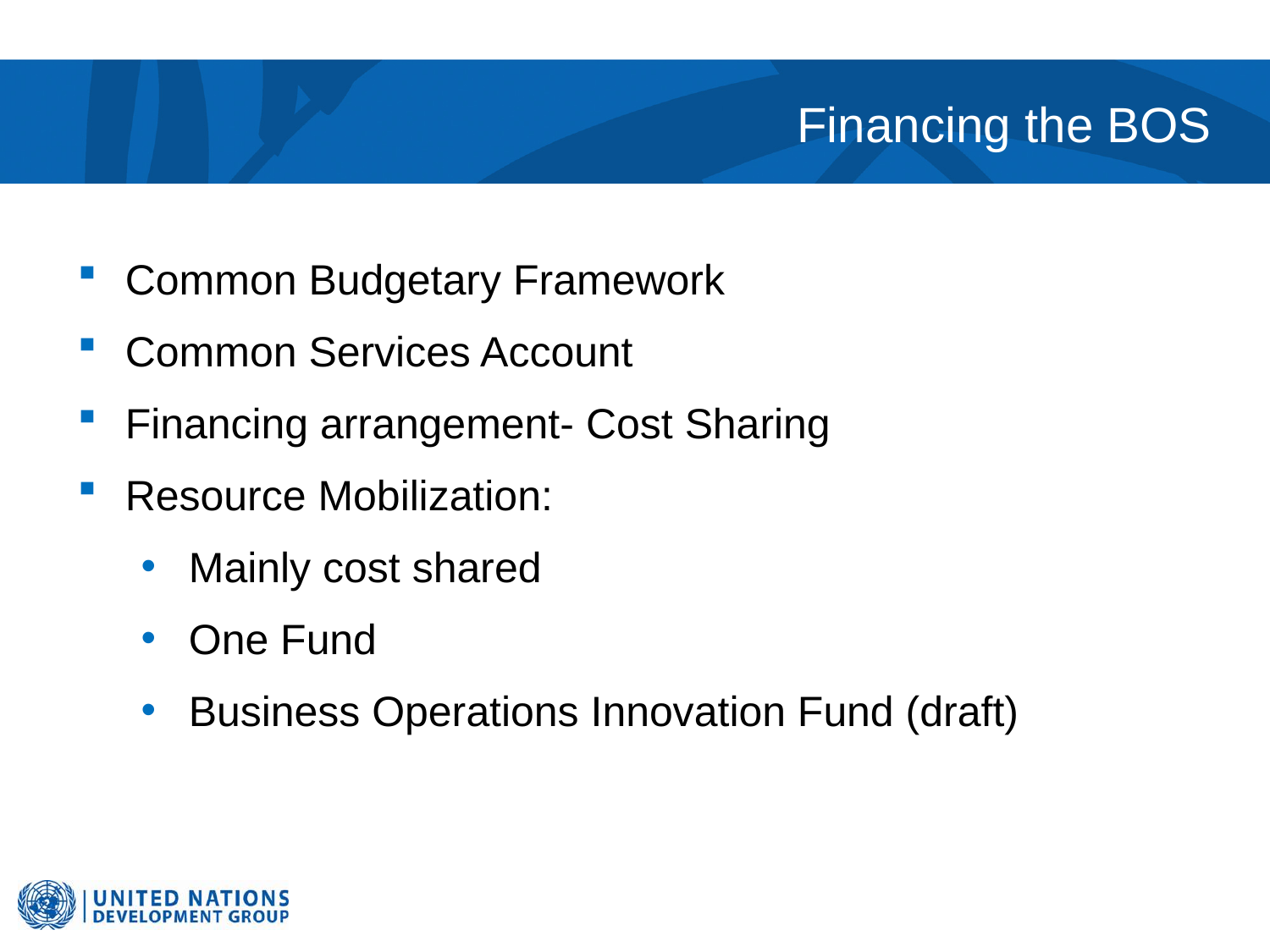

# Financing the BOS
Common Budgetary Framework
Common Services Account
Financing arrangement- Cost Sharing
Resource Mobilization:
Mainly cost shared
One Fund
Business Operations Innovation Fund (draft)